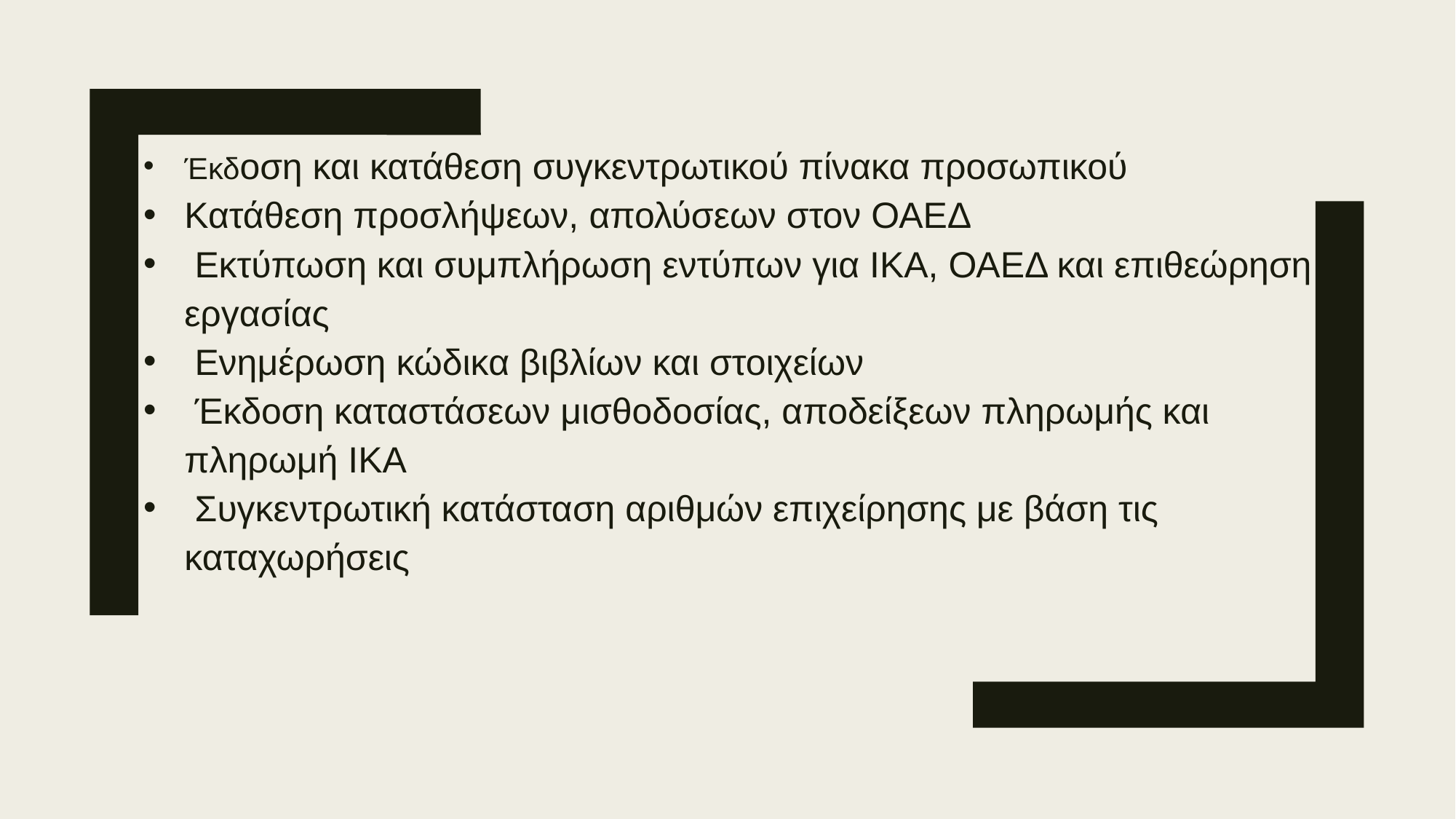

Έκδοση και κατάθεση συγκεντρωτικού πίνακα προσωπικού
Κατάθεση προσλήψεων, απολύσεων στον ΟΑΕΔ
 Εκτύπωση και συμπλήρωση εντύπων για ΙΚΑ, ΟΑΕΔ και επιθεώρηση εργασίας
 Ενημέρωση κώδικα βιβλίων και στοιχείων
 Έκδοση καταστάσεων μισθοδοσίας, αποδείξεων πληρωμής και πληρωμή ΙΚΑ
 Συγκεντρωτική κατάσταση αριθμών επιχείρησης με βάση τις καταχωρήσεις